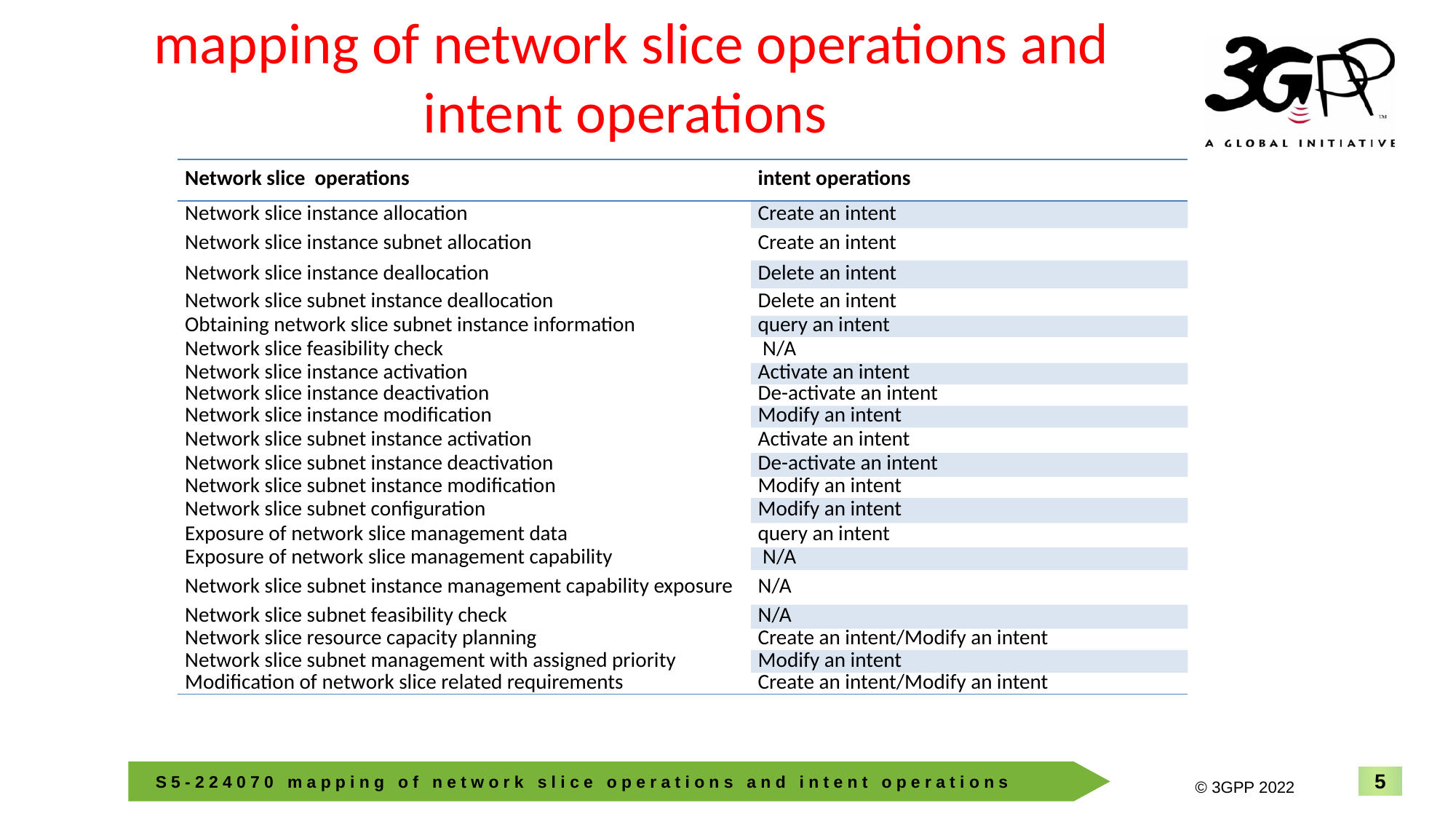

# mapping of network slice operations and intent operations
| Network slice operations | intent operations |
| --- | --- |
| Network slice instance allocation | Create an intent |
| Network slice instance subnet allocation | Create an intent |
| Network slice instance deallocation | Delete an intent |
| Network slice subnet instance deallocation | Delete an intent |
| Obtaining network slice subnet instance information | query an intent |
| Network slice feasibility check | N/A |
| Network slice instance activation | Activate an intent |
| Network slice instance deactivation | De-activate an intent |
| Network slice instance modification | Modify an intent |
| Network slice subnet instance activation | Activate an intent |
| Network slice subnet instance deactivation | De-activate an intent |
| Network slice subnet instance modification | Modify an intent |
| Network slice subnet configuration | Modify an intent |
| Exposure of network slice management data | query an intent |
| Exposure of network slice management capability | N/A |
| Network slice subnet instance management capability exposure | N/A |
| Network slice subnet feasibility check | N/A |
| Network slice resource capacity planning | Create an intent/Modify an intent |
| Network slice subnet management with assigned priority | Modify an intent |
| Modification of network slice related requirements | Create an intent/Modify an intent |